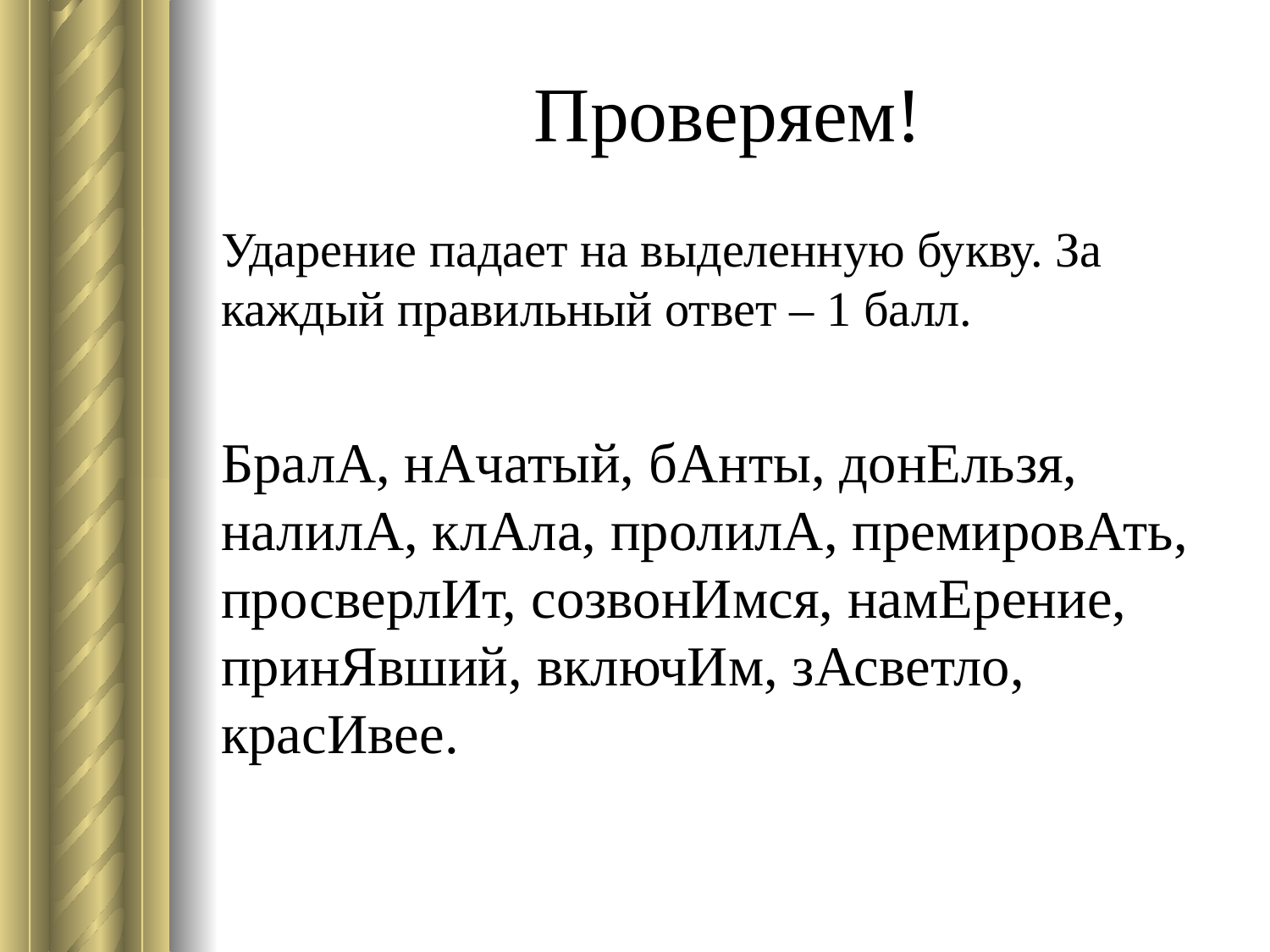

# Проверяем!
Ударение падает на выделенную букву. За каждый правильный ответ – 1 балл.

БралА, нАчатый, бАнты, донЕльзя, налилА, клАла, пролилА, премировАть, просверлИт, созвонИмся, намЕрение, принЯвший, включИм, зАсветло, красИвее.